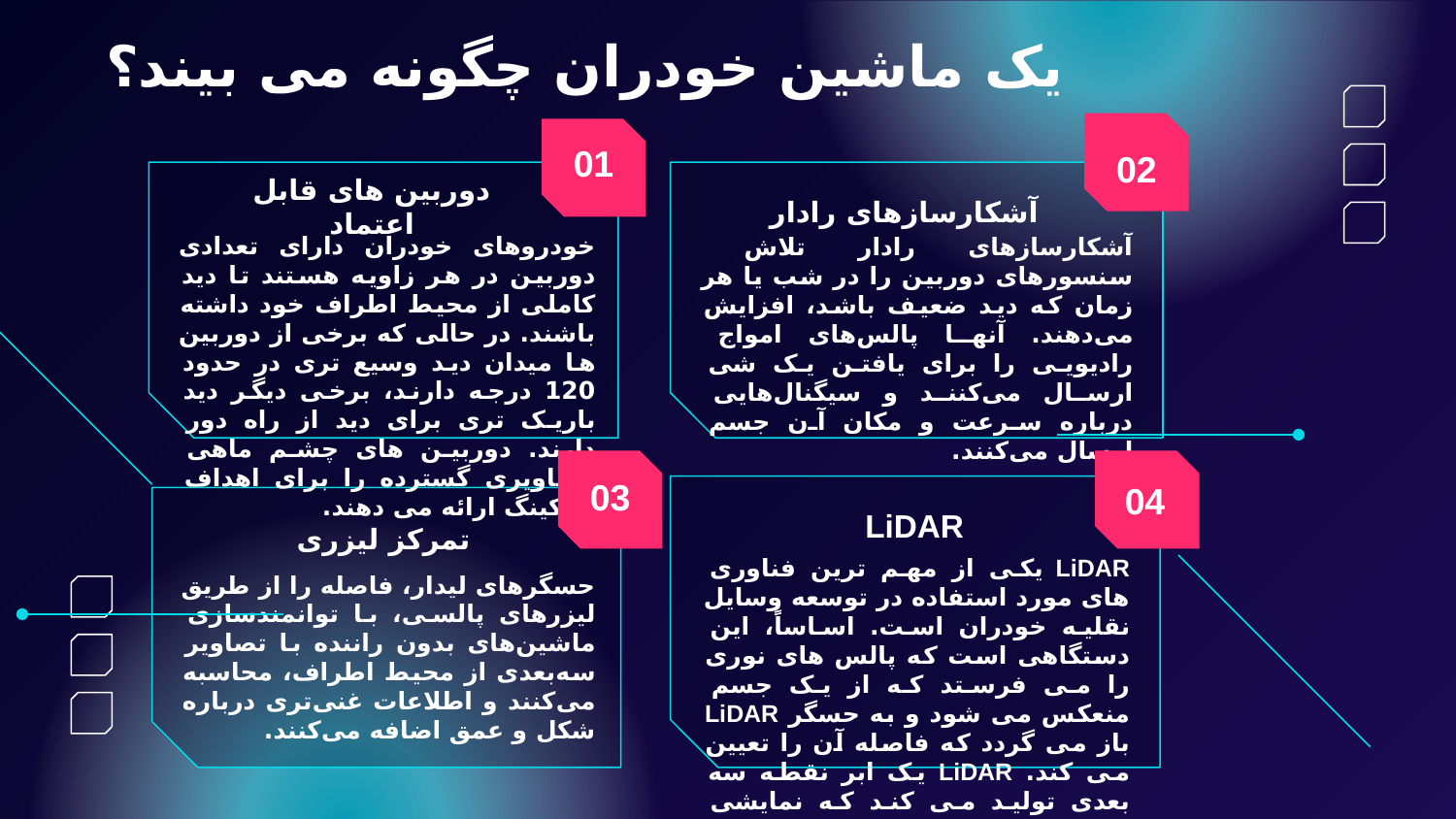

# یک ماشین خودران چگونه می بیند؟

01
02

دوربین های قابل اعتماد
خودروهای خودران دارای تعدادی دوربین در هر زاویه هستند تا دید کاملی از محیط اطراف خود داشته باشند. در حالی که برخی از دوربین ها میدان دید وسیع تری در حدود 120 درجه دارند، برخی دیگر دید باریک تری برای دید از راه دور دارند. دوربین های چشم ماهی تصاویری گسترده را برای اهداف پارکینگ ارائه می دهند.
آشکارسازهای رادار تلاش سنسورهای دوربین را در شب یا هر زمان که دید ضعیف باشد، افزایش می‌دهند. آنها پالس‌های امواج رادیویی را برای یافتن یک شی ارسال می‌کنند و سیگنال‌هایی درباره سرعت و مکان آن جسم ارسال می‌کنند.

آشکارسازهای رادار

03
04

LiDAR
LiDAR یکی از مهم ترین فناوری های مورد استفاده در توسعه وسایل نقلیه خودران است. اساساً، این دستگاهی است که پالس های نوری را می فرستد که از یک جسم منعکس می شود و به حسگر LiDAR باز می گردد که فاصله آن را تعیین می کند. LiDAR یک ابر نقطه سه بعدی تولید می کند که نمایشی دیجیتالی از نحوه مشاهده خودرو از دنیای فیزیکی است.

تمرکز لیزری

حسگرهای لیدار، فاصله را از طریق لیزرهای پالسی، با توانمندسازی ماشین‌های بدون راننده با تصاویر سه‌بعدی از محیط اطراف، محاسبه می‌کنند و اطلاعات غنی‌تری درباره شکل و عمق اضافه می‌کنند.